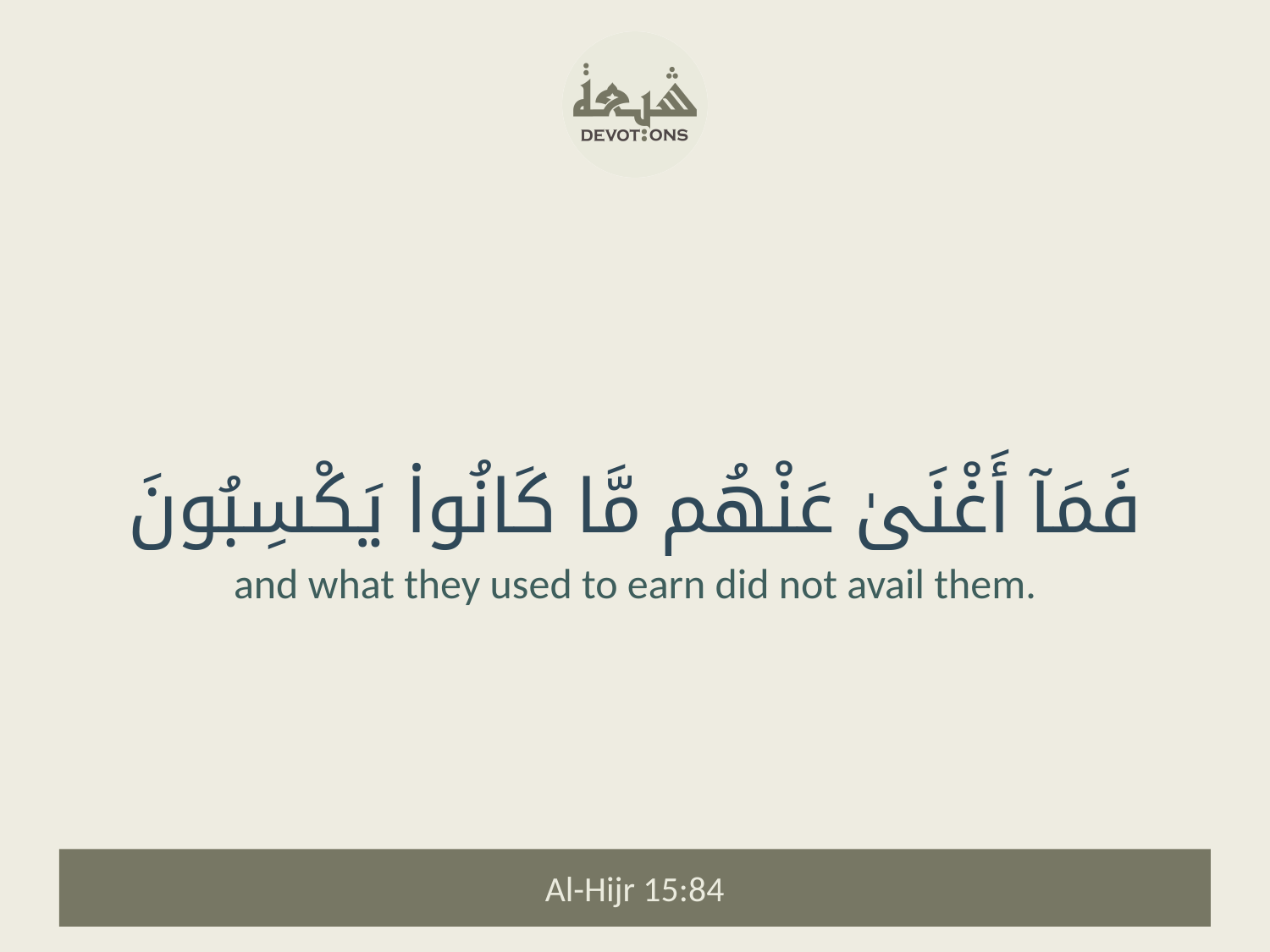

فَمَآ أَغْنَىٰ عَنْهُم مَّا كَانُوا۟ يَكْسِبُونَ
and what they used to earn did not avail them.
Al-Hijr 15:84